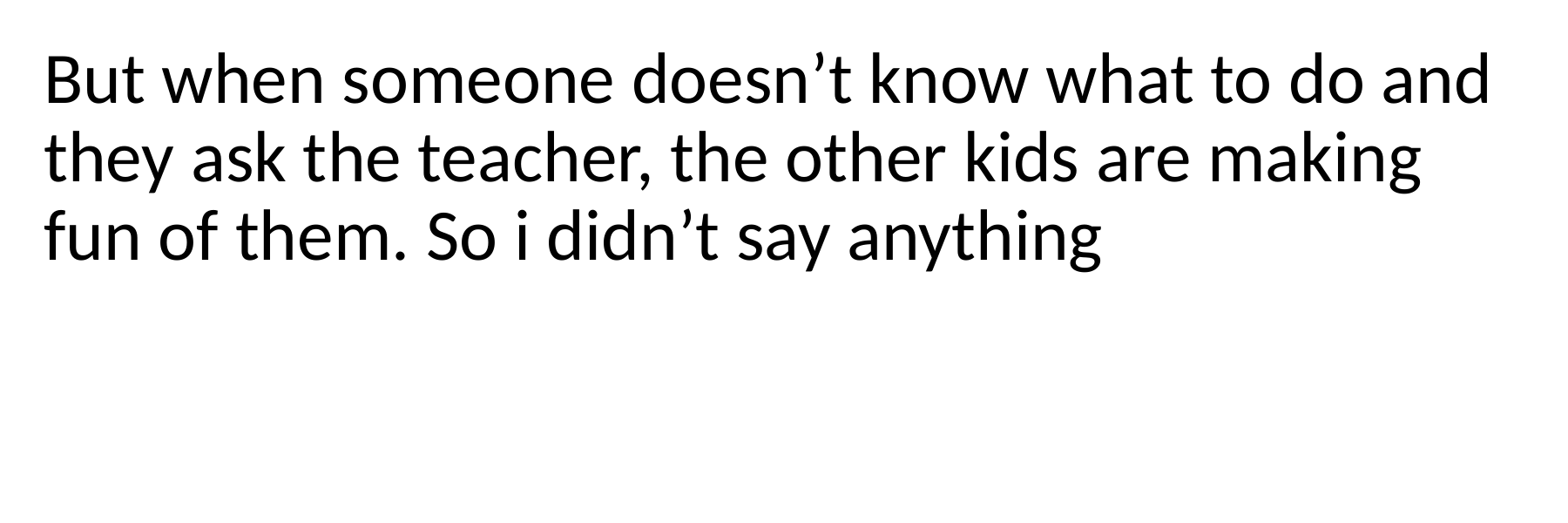

But when someone doesn’t know what to do and they ask the teacher, the other kids are making fun of them. So i didn’t say anything